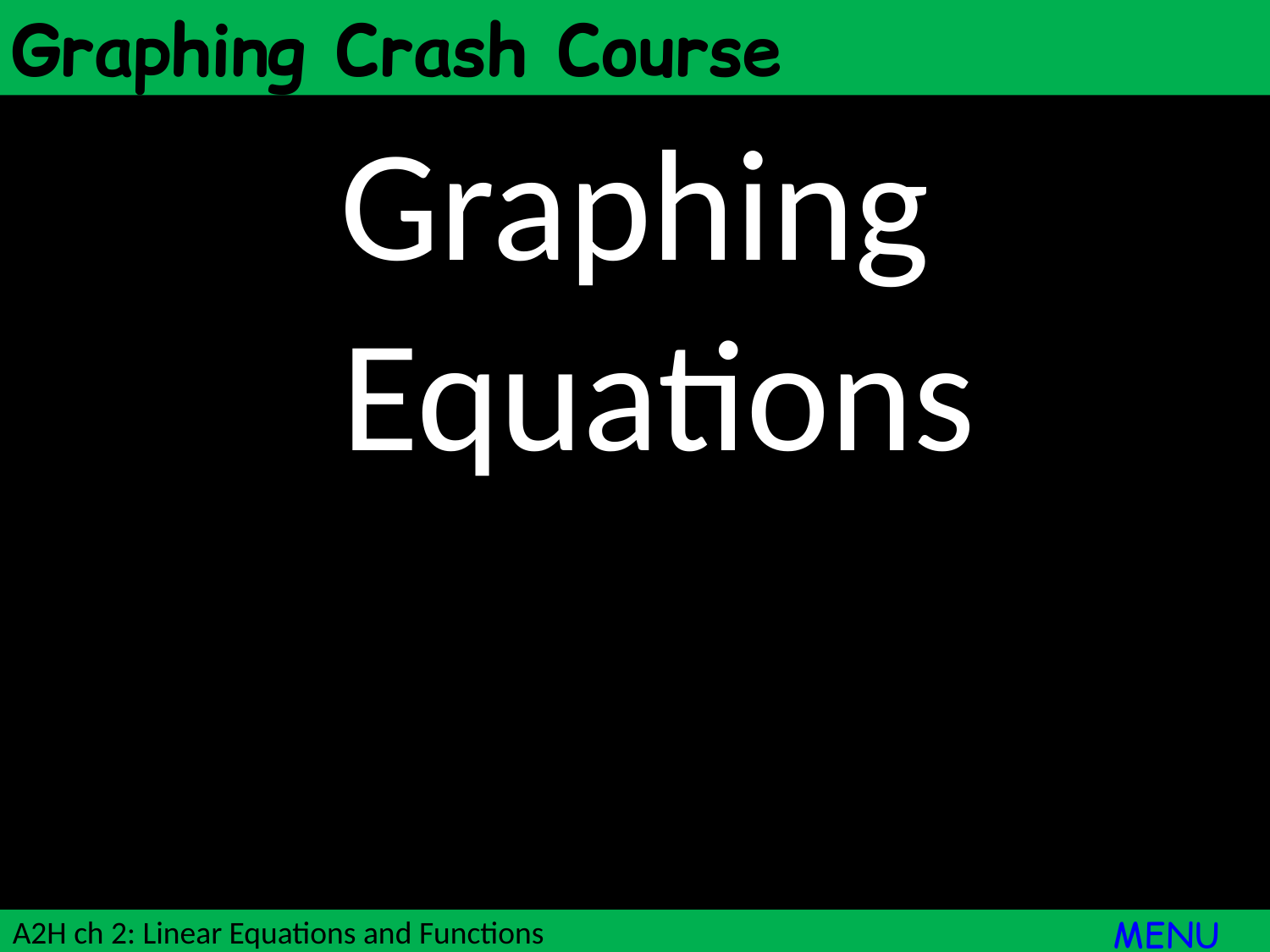

Graphing Crash Course
Graphing Equations
MENU
A2H ch 2: Linear Equations and Functions